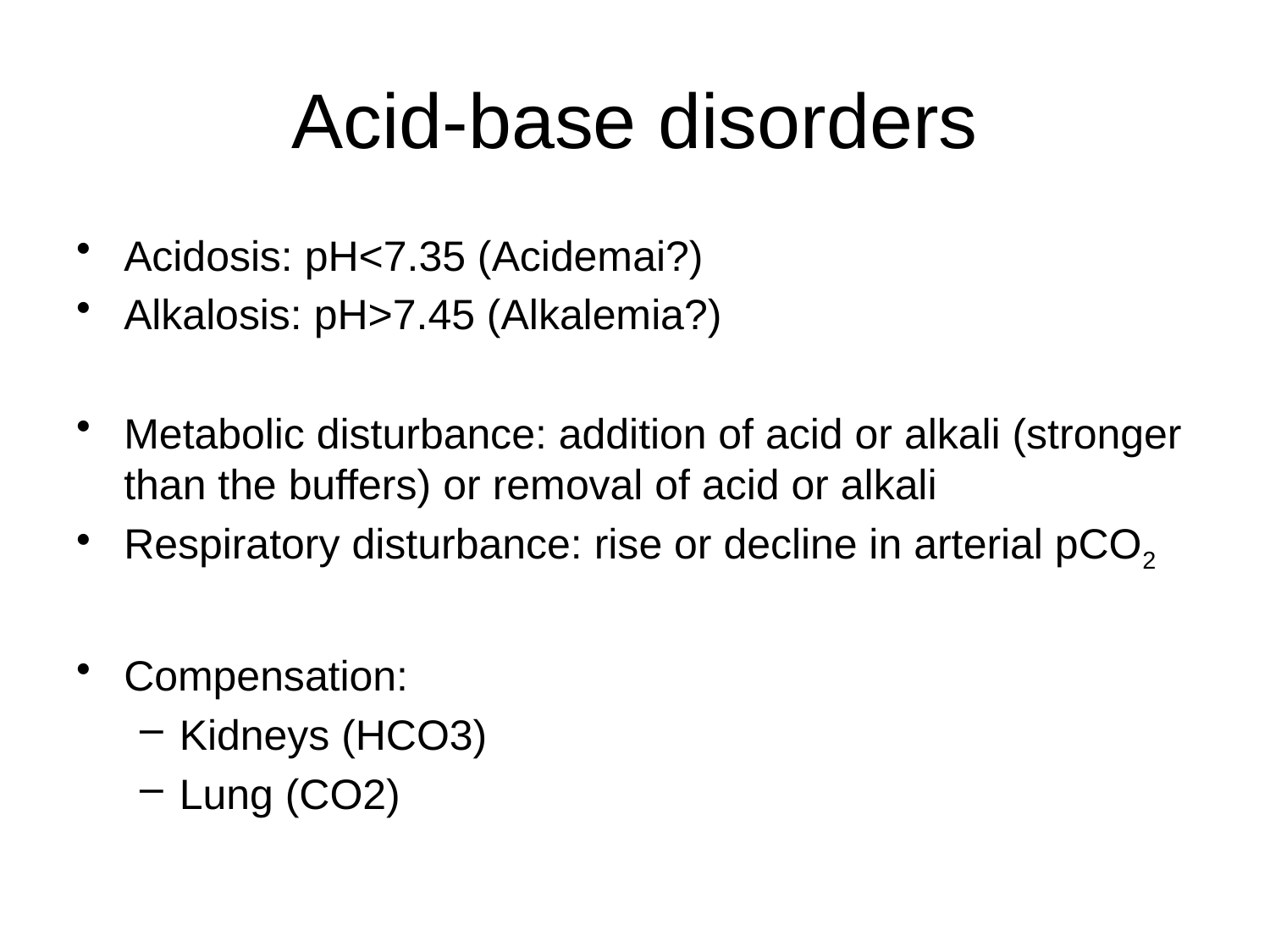

# Acid-base disorders
Acidosis: pH<7.35 (Acidemai?)
Alkalosis: pH>7.45 (Alkalemia?)

Metabolic disturbance: addition of acid or alkali (stronger than the buffers) or removal of acid or alkali
Respiratory disturbance: rise or decline in arterial pCO2

Compensation:
Kidneys (HCO3)
Lung (CO2)